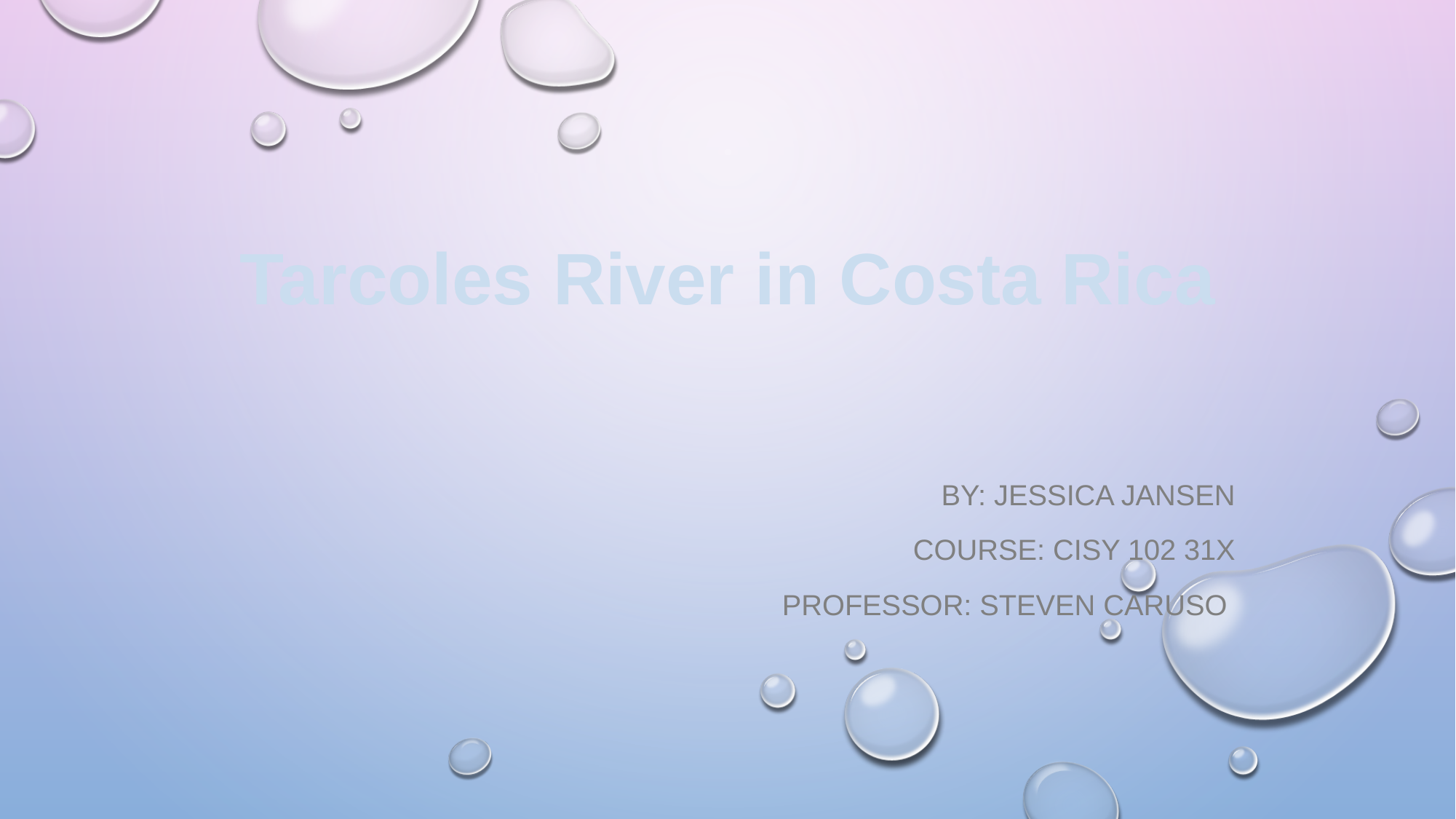

# Tarcoles River in Costa Rica
By: Jessica Jansen
Course: Cisy 102 31x
Professor: Steven Caruso